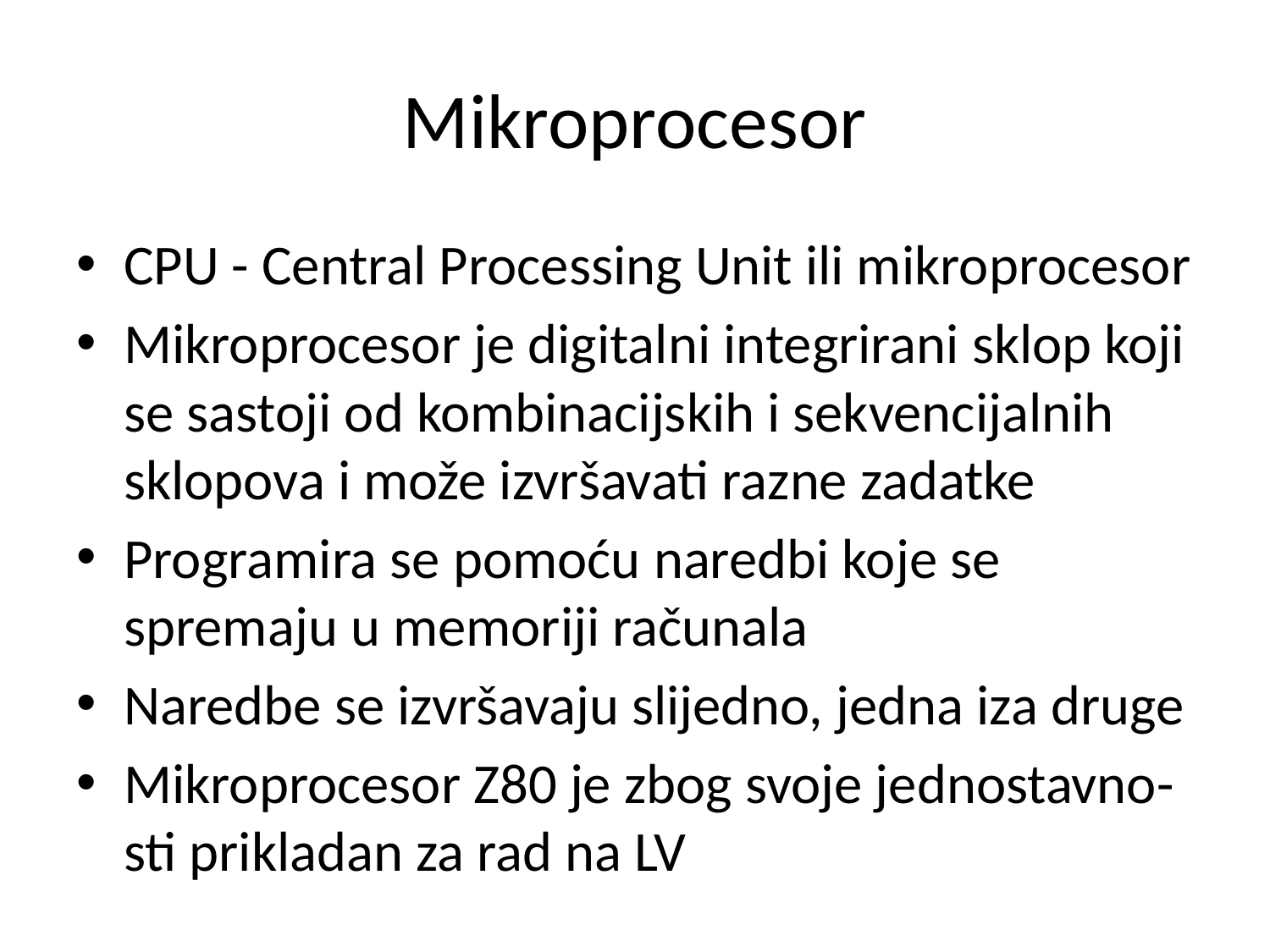

# Mikroprocesor
CPU - Central Processing Unit ili mikroprocesor
Mikroprocesor je digitalni integrirani sklop koji se sastoji od kombinacijskih i sekvencijalnih sklopova i može izvršavati razne zadatke
Programira se pomoću naredbi koje se spremaju u memoriji računala
Naredbe se izvršavaju slijedno, jedna iza druge
Mikroprocesor Z80 je zbog svoje jednostavno-sti prikladan za rad na LV